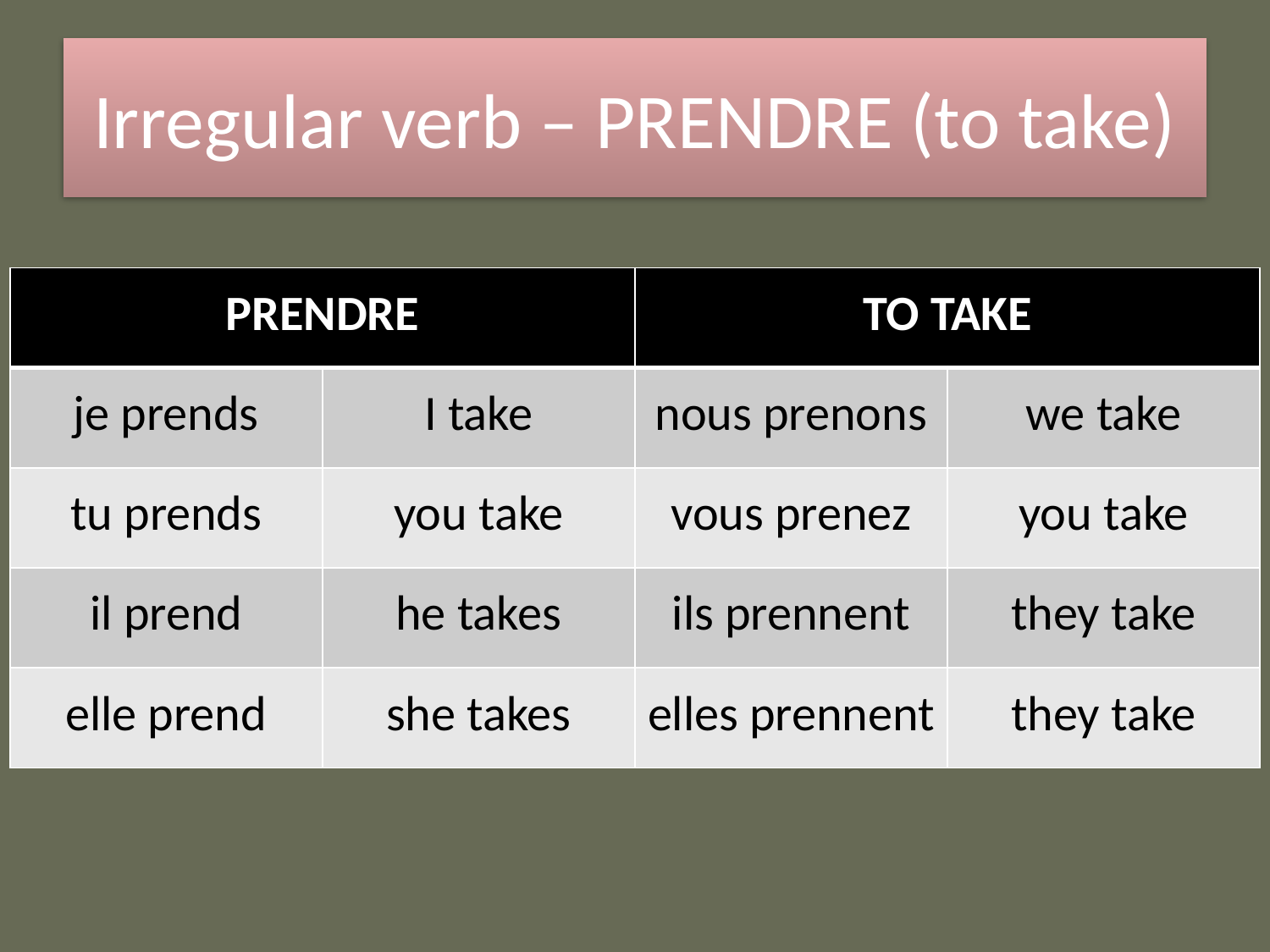

# Irregular verb – PRENDRE (to take)
| PRENDRE |  | TO TAKE |  |
| --- | --- | --- | --- |
| je prends | I take | nous prenons | we take |
| tu prends | you take | vous prenez | you take |
| il prend | he takes | ils prennent | they take |
| elle prend | she takes | elles prennent | they take |